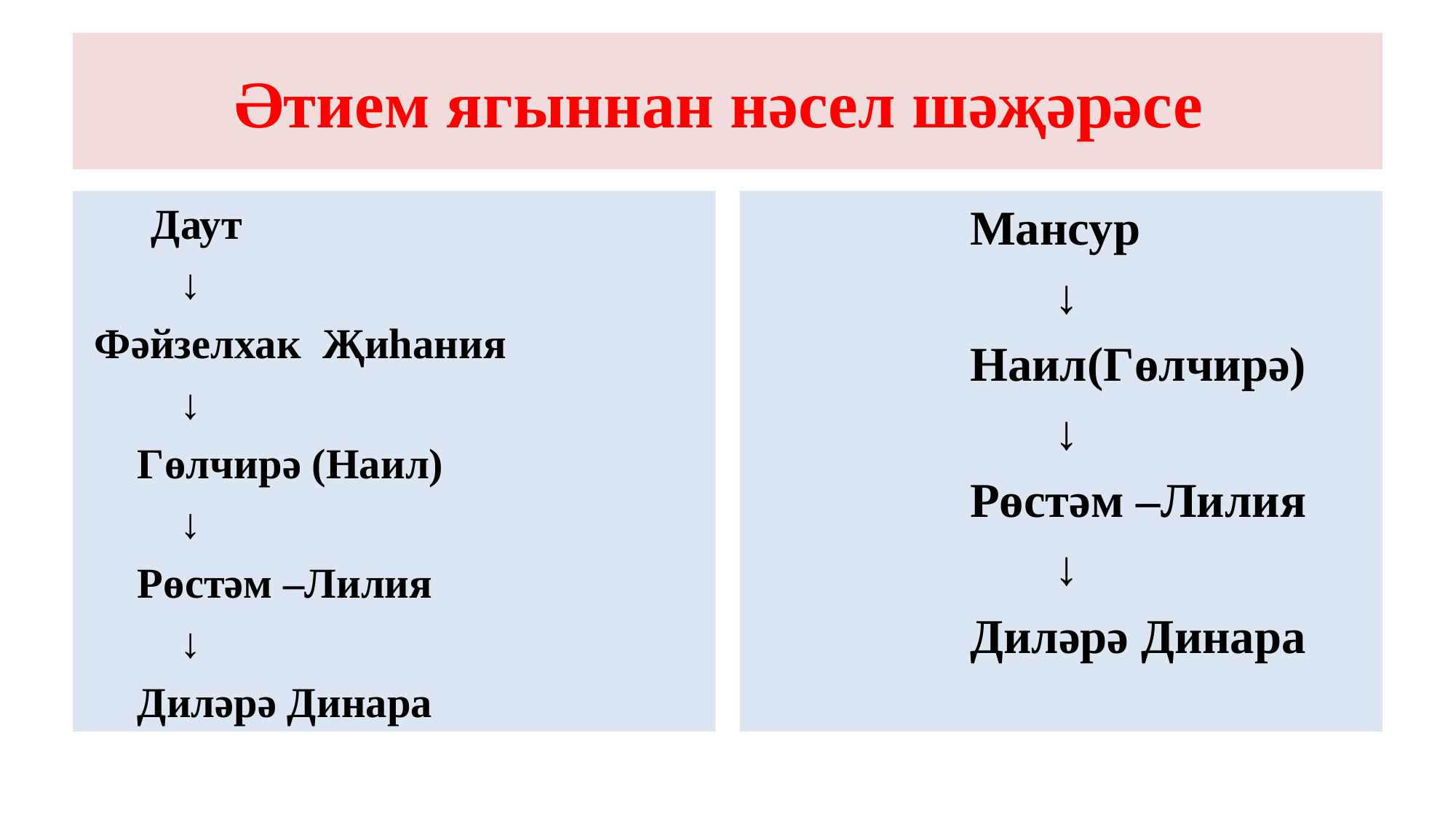

# Әтием ягыннан нәсел шәҗәрәсе
       Даут
         ↓
 Фәйзелхак  Җиһания
         ↓
     Гөлчирә (Наил)
         ↓
     Рөстәм –Лилия
         ↓
     Диләрә Динара
                  Мансур
                         ↓
                  Наил(Гөлчирә)
                         ↓
                  Рөстәм –Лилия
                         ↓
                  Диләрә Динара